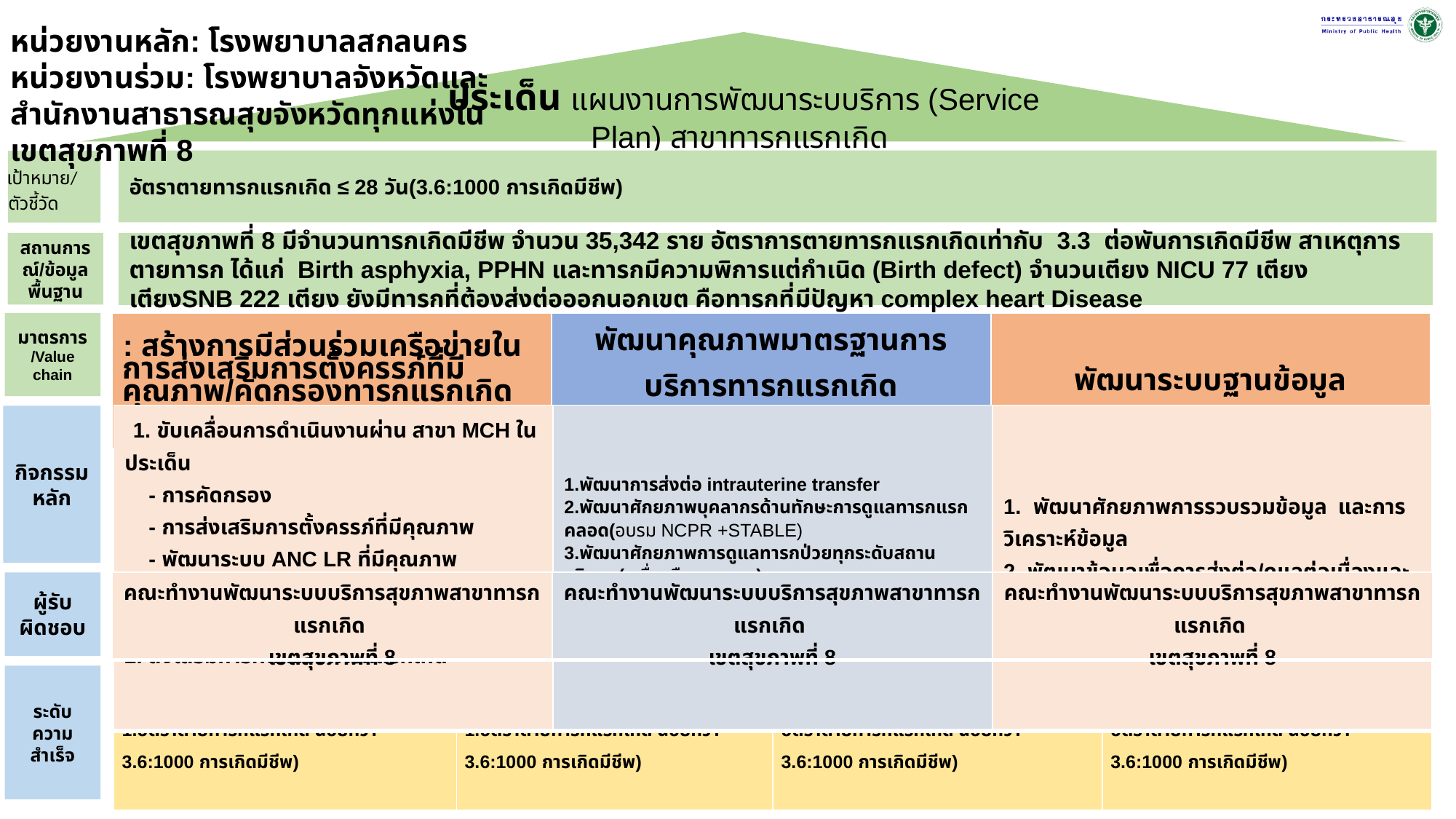

หน่วยงานหลัก: โรงพยาบาลสกลนคร
หน่วยงานร่วม: โรงพยาบาลจังหวัดและสำนักงานสาธารณสุขจังหวัดทุกแห่งในเขตสุขภาพที่ 8
ประเด็น แผนงานการพัฒนาระบบริการ (Service Plan) สาขาทารกแรกเกิด

อัตราตายทารกแรกเกิด ≤ 28 วัน(3.6:1000 การเกิดมีชีพ)

เป้าหมาย/
ตัวชี้วัด
สถานการณ์/ข้อมูลพื้นฐาน

เขตสุขภาพที่ 8 มีจำนวนทารกเกิดมีชีพ จำนวน 35,342 ราย อัตราการตายทารกแรกเกิดเท่ากับ  3.3  ต่อพันการเกิดมีชีพ สาเหตุการตายทารก ได้แก่  Birth asphyxia, PPHN และทารกมีความพิการแต่กำเนิด (Birth defect) จำนวนเตียง NICU 77 เตียง  เตียงSNB 222 เตียง ยังมีทารกที่ต้องส่งต่อออกนอกเขต คือทารกที่มีปัญหา complex heart Disease

| : สร้างการมีส่วนร่วมเครือข่ายในการส่งเสริมการตั้งครรภ์ที่มีคุณภาพ/คัดกรองทารกแรกเกิด | พัฒนาคุณภาพมาตรฐานการบริการทารกแรกเกิด | พัฒนาระบบฐานข้อมูล |
| --- | --- | --- |
มาตรการ
/Value chain
| 1. ขับเคลื่อนการดำเนินงานผ่าน สาขา MCH ในประเด็น - การคัดกรอง - การส่งเสริมการตั้งครรภ์ที่มีคุณภาพ - พัฒนาระบบ ANC LR ที่มีคุณภาพ - การป้องกันการคลอดก่อนกำหนด ลดปัจจัยเสี่ยงของหญิงตั้งครรภ์ 2. ส่งเสริมการคัดกรองทารกแรกเกิด | 1.พัฒนาการส่งต่อ intrauterine transfer 2.พัฒนาศักยภาพบุคลากรด้านทักษะการดูแลทารกแรกคลอด(อบรม NCPR +STABLE) 3.พัฒนาศักยภาพการดูแลทารกป่วยทุกระดับสถานบริการ (เครื่องมือ,บุคลากร) 4.นิเทศ เยี่ยมเสริมพลัง 5.พัฒนาระบบการส่งต่อและรับกลับเพื่อลดความแออัด | 1. พัฒนาศักยภาพการรวบรวมข้อมูล และการวิเคราะห์ข้อมูล 2. พัฒนาข้อมูลเพื่อการส่งต่อ/ดูแลต่อเนื่องและเชื่อมโยงข้อมูล COC และ LTC |
| --- | --- | --- |
กิจกรรมหลัก
ผู้รับ
ผิดชอบ
| คณะทำงานพัฒนาระบบบริการสุขภาพสาขาทารกแรกเกิด เขตสุขภาพที่ 8 | คณะทำงานพัฒนาระบบบริการสุขภาพสาขาทารกแรกเกิด เขตสุขภาพที่ 8 | คณะทำงานพัฒนาระบบบริการสุขภาพสาขาทารกแรกเกิด เขตสุขภาพที่ 8 |
| --- | --- | --- |
ระดับความสำเร็จ
| ไตรมาส 1 (3 เดือน) 1.อัตราตายทารกแรกเกิด น้อยกว่า 3.6:1000 การเกิดมีชีพ) | ไตรมาส 2 (6 เดือน) 1.อัตราตายทารกแรกเกิด น้อยกว่า 3.6:1000 การเกิดมีชีพ) | ไตรมาส 3 (9 เดือน) อัตราตายทารกแรกเกิด น้อยกว่า 3.6:1000 การเกิดมีชีพ) | ไตรมาส 4 (12 เดือน) อัตราตายทารกแรกเกิด น้อยกว่า 3.6:1000 การเกิดมีชีพ) |
| --- | --- | --- | --- |